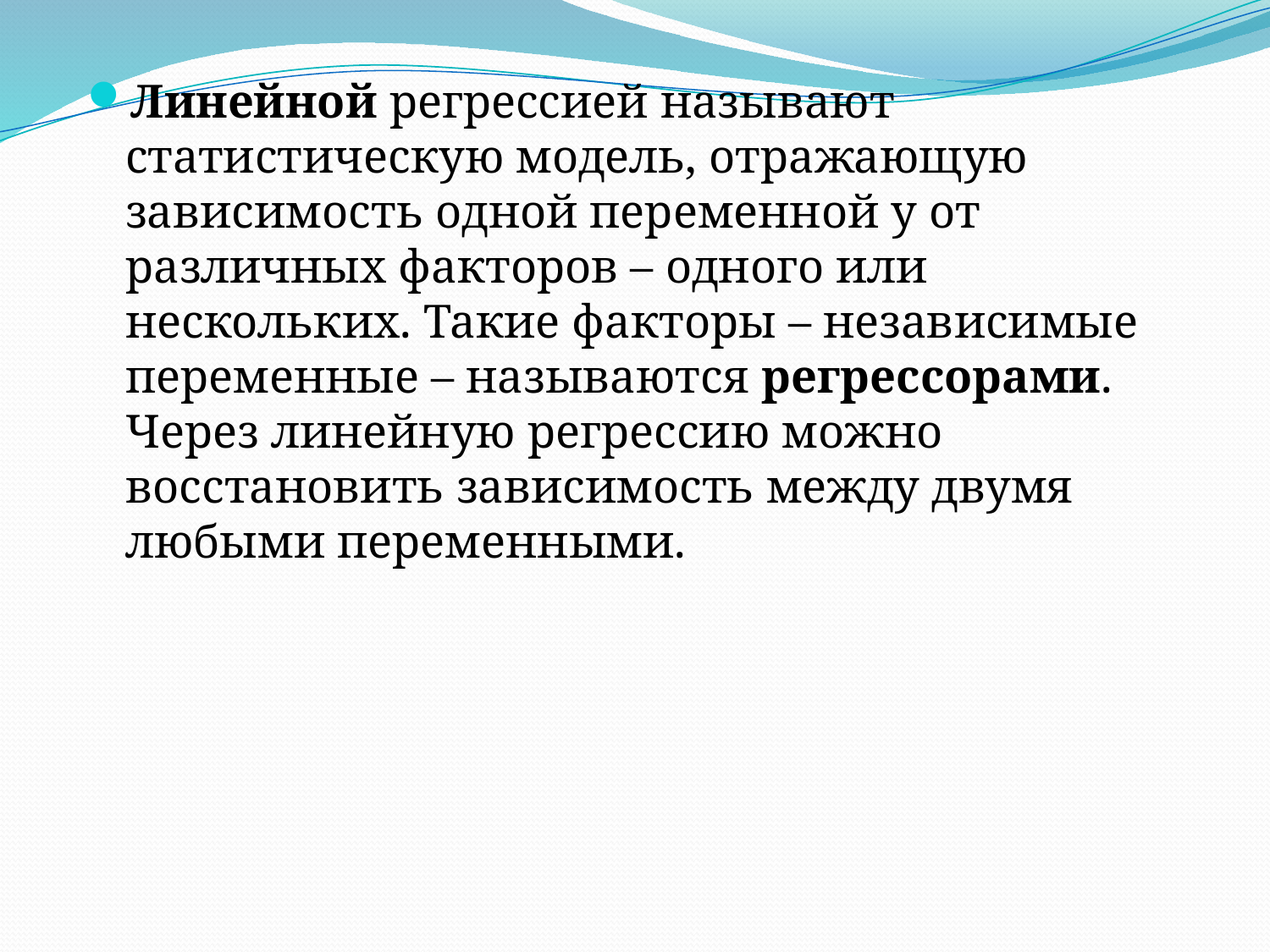

Линейной регрессией называют статистическую модель, отражающую зависимость одной переменной у от различных факторов – одного или нескольких. Такие факторы – независимые переменные – называются регрессорами. Через линейную регрессию можно восстановить зависимость между двумя любыми переменными.